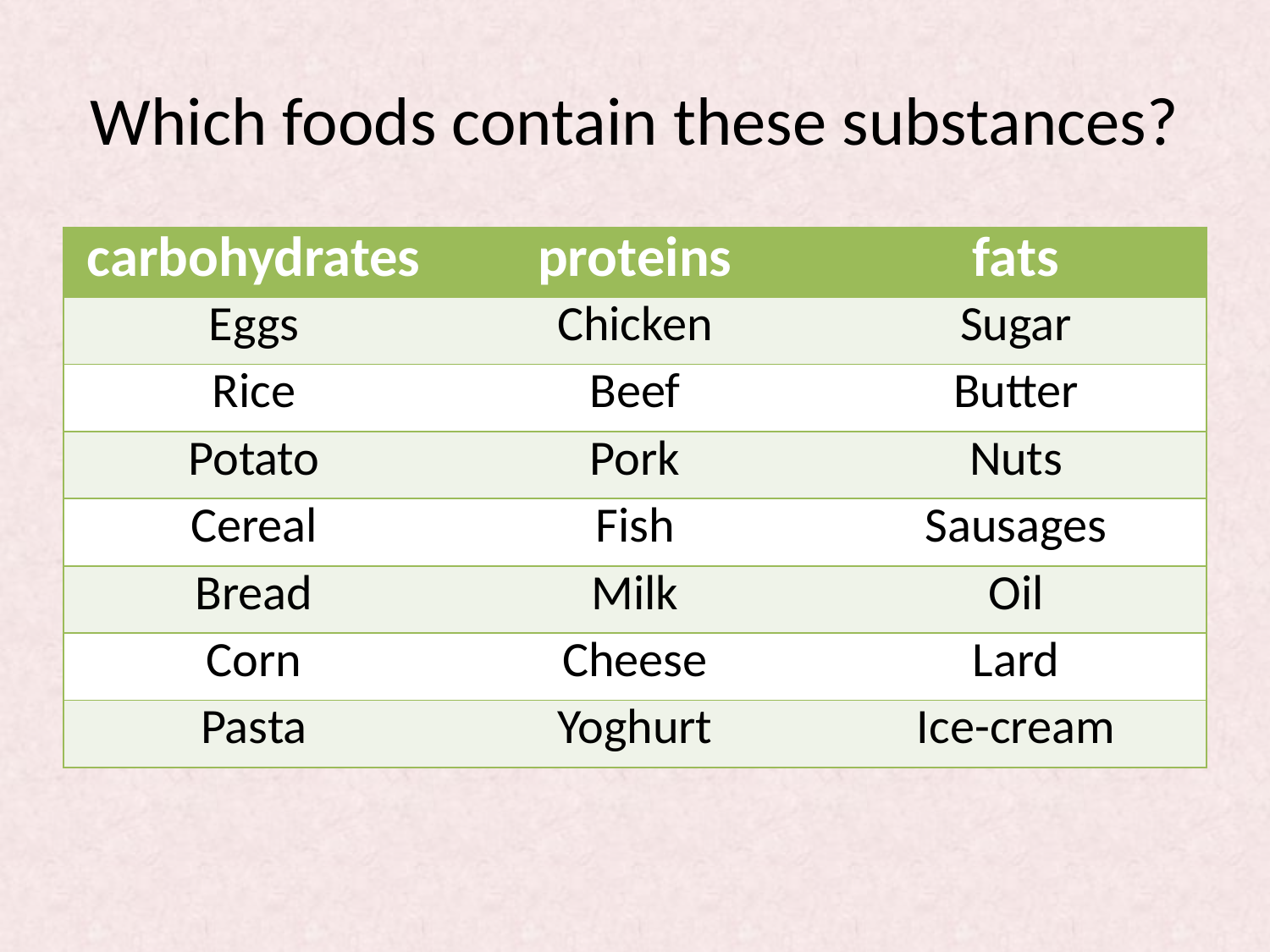

# Which foods contain these substances?
| carbohydrates | proteins | fats |
| --- | --- | --- |
| Eggs | Chicken | Sugar |
| Rice | Beef | Butter |
| Potato | Pork | Nuts |
| Cereal | Fish | Sausages |
| Bread | Milk | Oil |
| Corn | Cheese | Lard |
| Pasta | Yoghurt | Ice-cream |